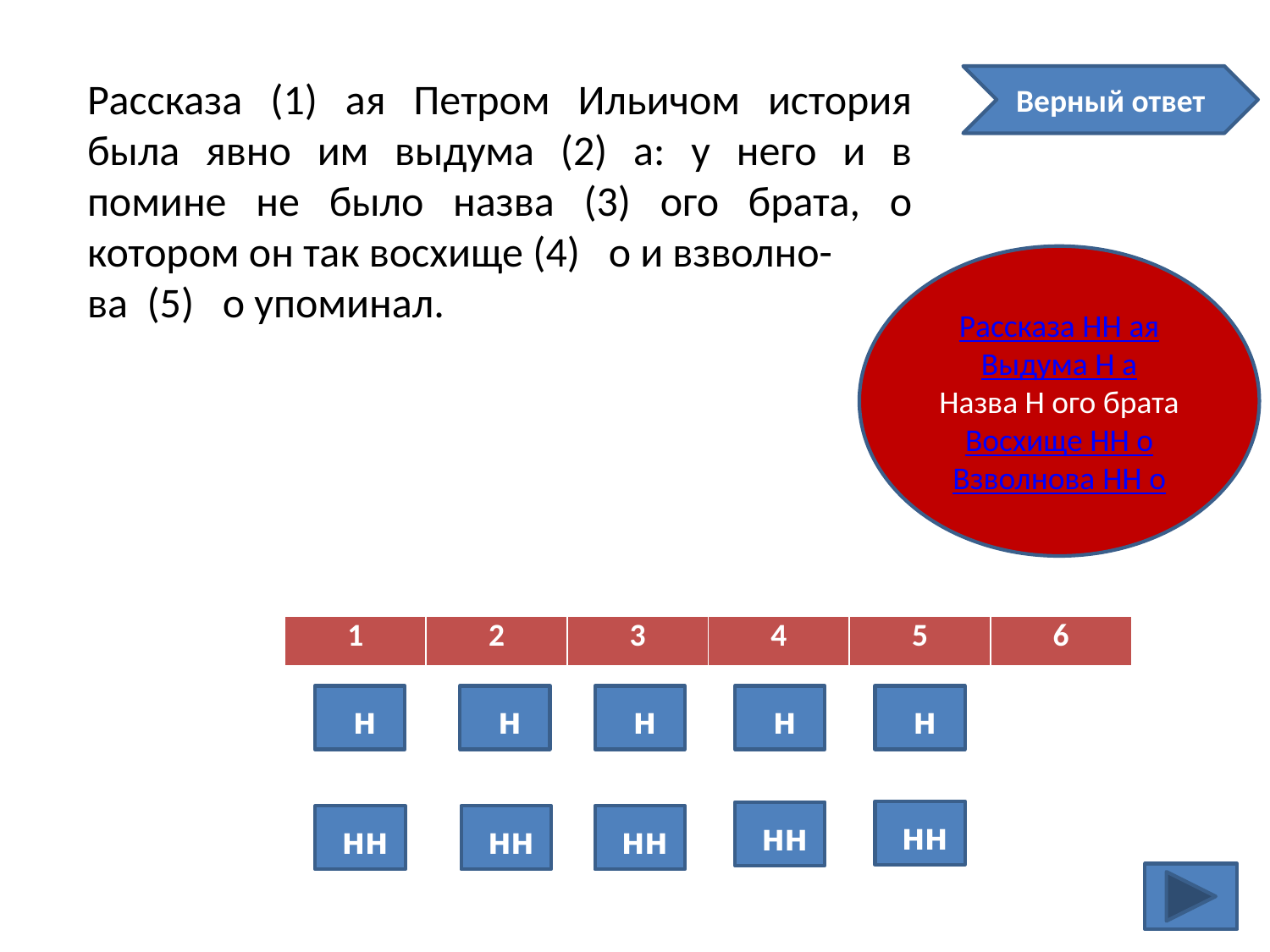

Рассказа (1) ая Петром Ильичом история была явно им выдума (2) а: у него и в помине не было назва (3) ого брата, о котором он так восхище (4)   о и взволно-
ва  (5)   о упоминал.
Верный ответ
Рассказа НН ая
Выдума Н а
Назва Н ого брата
Восхище НН о
Взволнова НН о
| 1 | 2 | 3 | 4 | 5 | 6 |
| --- | --- | --- | --- | --- | --- |
 н
 н
 н
 н
 н
 нн
 нн
 нн
 нн
 нн